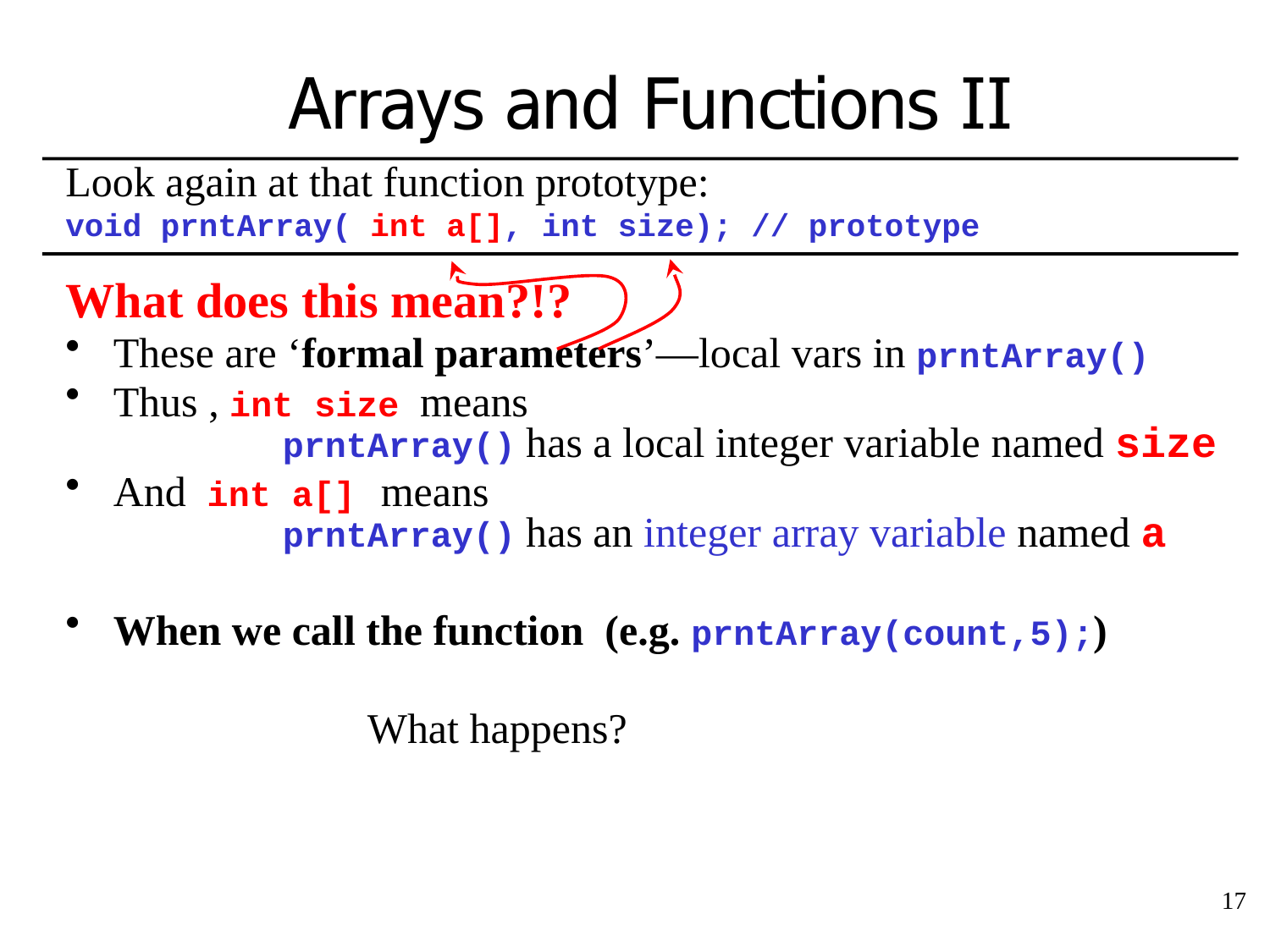

# Arrays and Functions II
Look again at that function prototype:
void prntArray( int a[], int size); // prototype
What does this mean?!?
These are ‘formal parameters’—local vars in prntArray()
Thus , int size means
	    prntArray() has a local integer variable named size
And int a[] means
	    prntArray() has an integer array variable named a

When we call the function  (e.g. prntArray(count,5);)

			What happens?

17